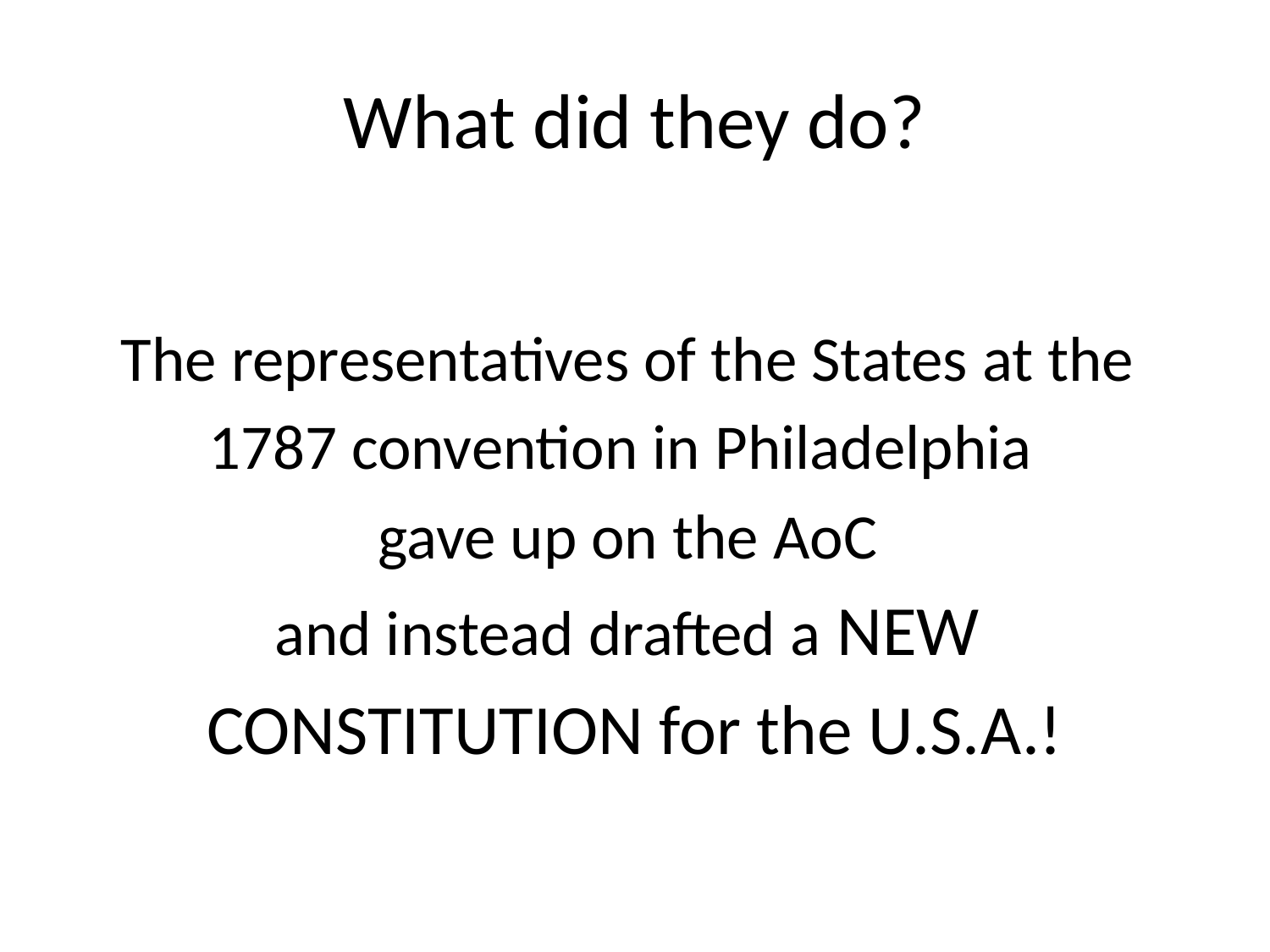

# What did they do?

The representatives of the States at the
1787 convention in Philadelphia
gave up on the AoC
and instead drafted a NEW
CONSTITUTION for the U.S.A.!